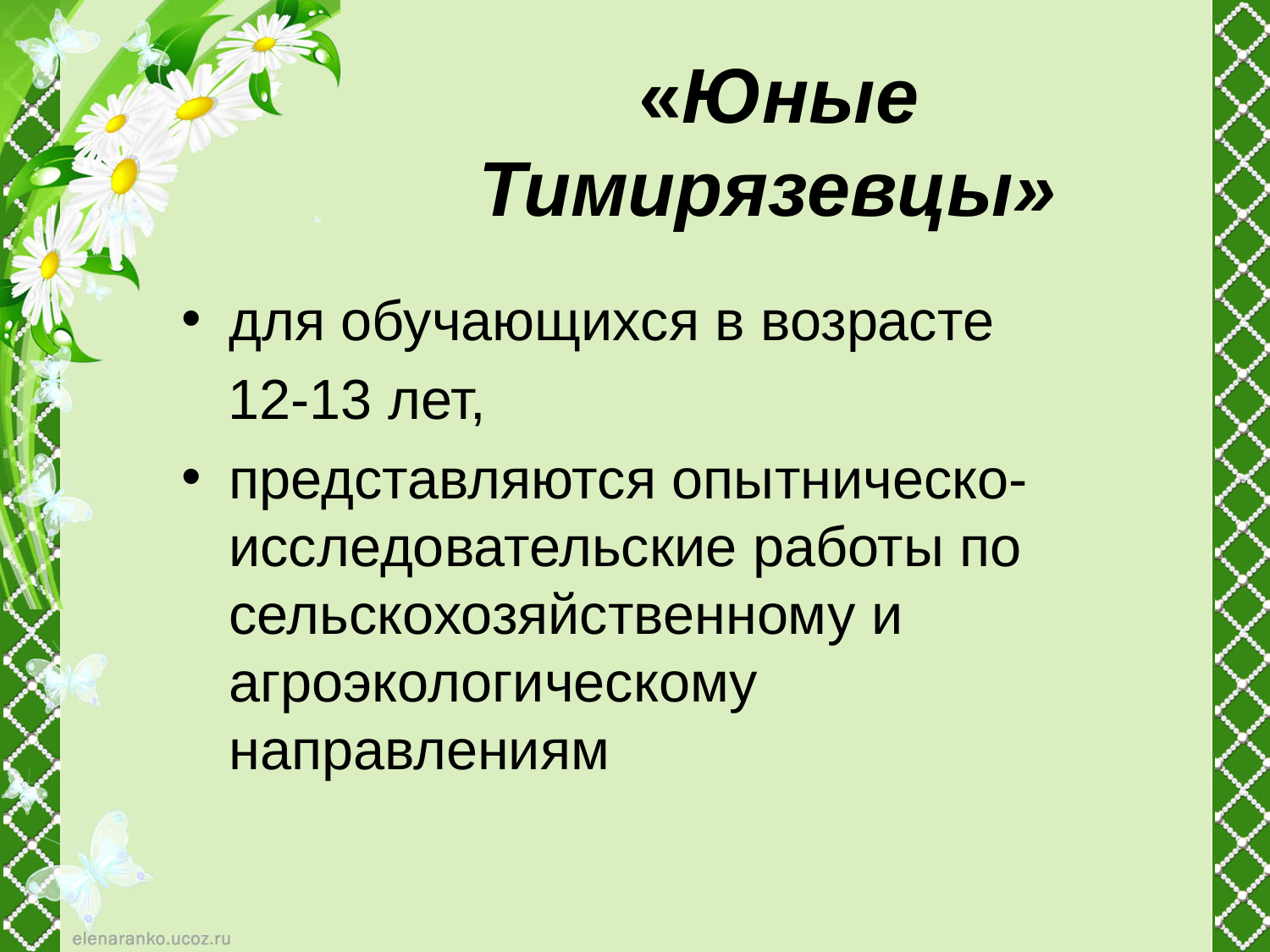

# «Юные Тимирязевцы»
для обучающихся в возрасте
   12-13 лет,
представляются опытническо-исследовательские работы по сельскохозяйственному и агроэкологическому направлениям